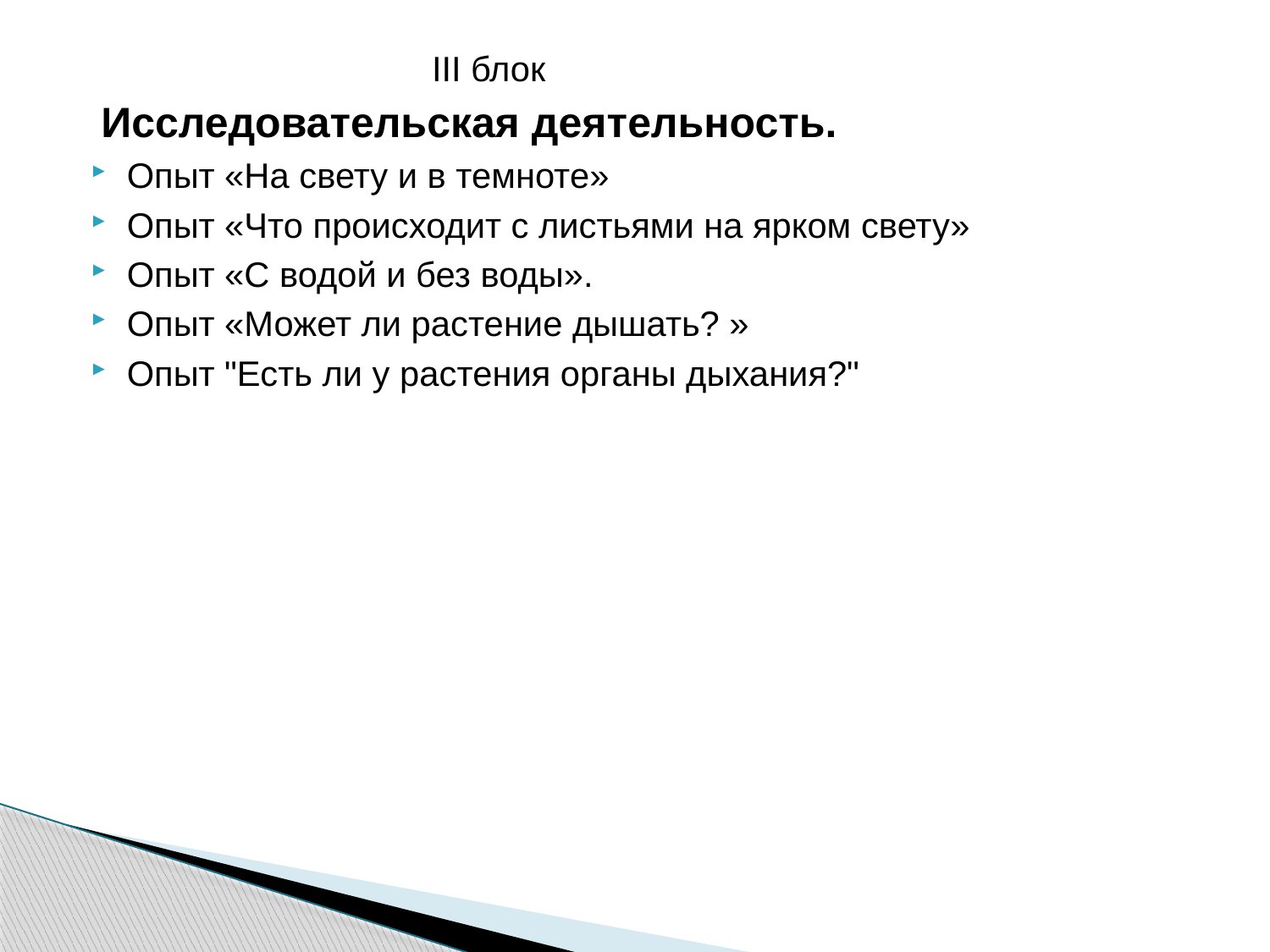

III блок
 Исследовательская деятельность.
Опыт «На свету и в темноте»
Опыт «Что происходит с листьями на ярком свету»
Опыт «С водой и без воды».
Опыт «Может ли растение дышать? »
Опыт "Есть ли у растения органы дыхания?"